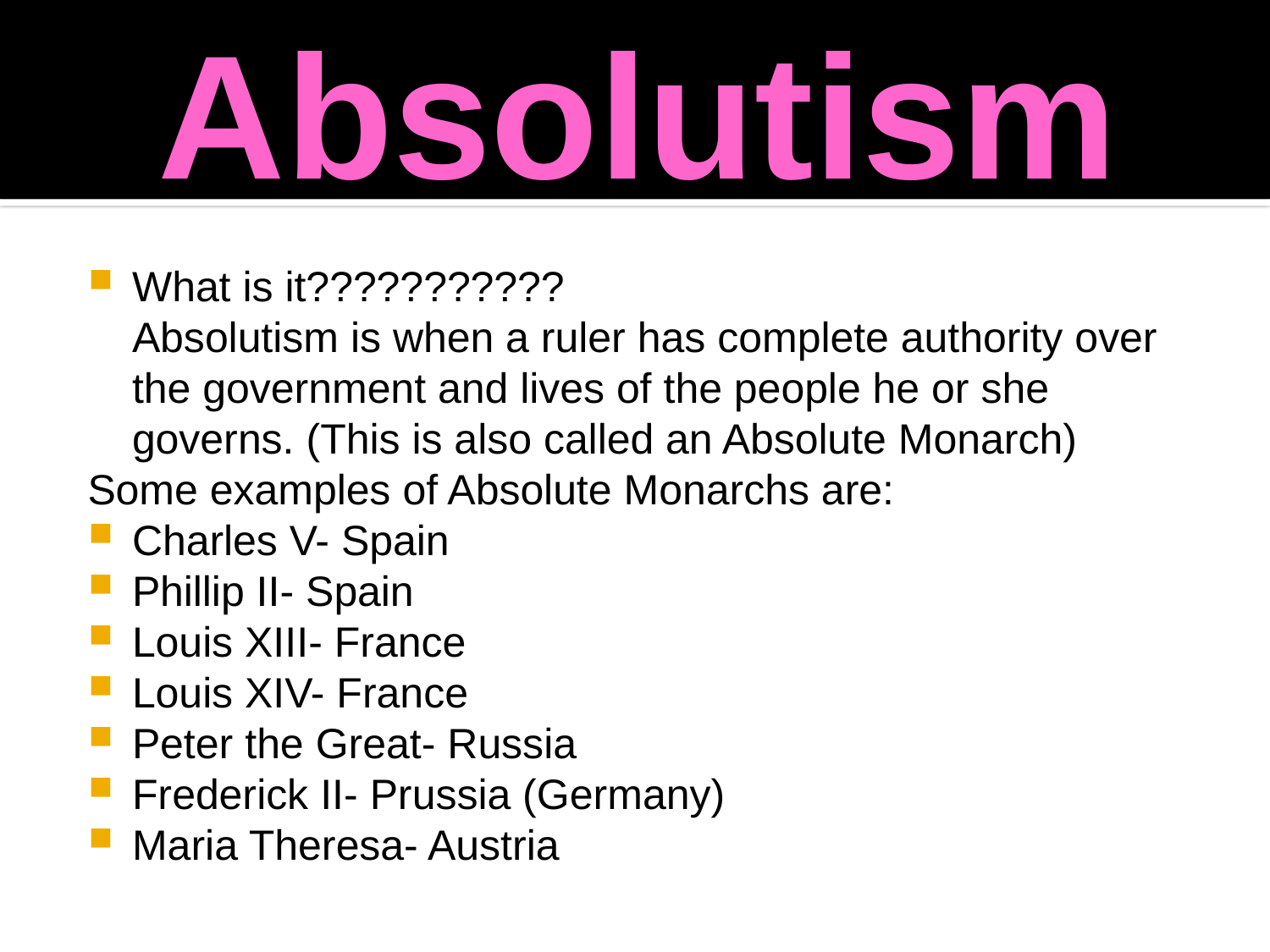

# Absolutism
What is it???????????
	Absolutism is when a ruler has complete authority over the government and lives of the people he or she governs. (This is also called an Absolute Monarch)
Some examples of Absolute Monarchs are:
Charles V- Spain
Phillip II- Spain
Louis XIII- France
Louis XIV- France
Peter the Great- Russia
Frederick II- Prussia (Germany)
Maria Theresa- Austria